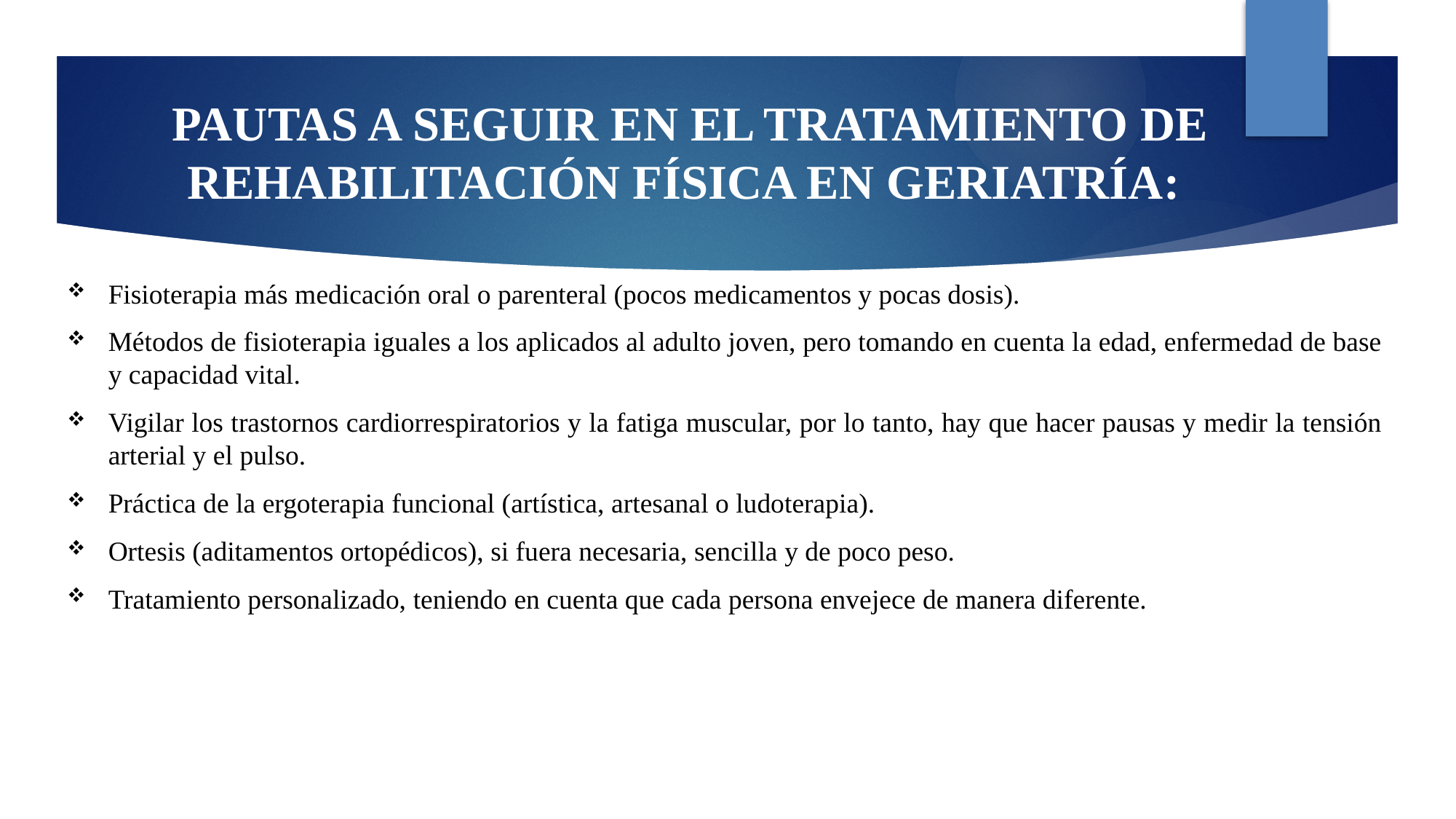

# PAUTAS A SEGUIR EN EL TRATAMIENTO DE REHABILITACIÓN FÍSICA EN GERIATRÍA:
Fisioterapia más medicación oral o parenteral (pocos medicamentos y pocas dosis).
Métodos de fisioterapia iguales a los aplicados al adulto joven, pero tomando en cuenta la edad, enfermedad de base y capacidad vital.
Vigilar los trastornos cardiorrespiratorios y la fatiga muscular, por lo tanto, hay que hacer pausas y medir la tensión arterial y el pulso.
Práctica de la ergoterapia funcional (artística, artesanal o ludoterapia).
Ortesis (aditamentos ortopédicos), si fuera necesaria, sencilla y de poco peso.
Tratamiento personalizado, teniendo en cuenta que cada persona envejece de manera diferente.